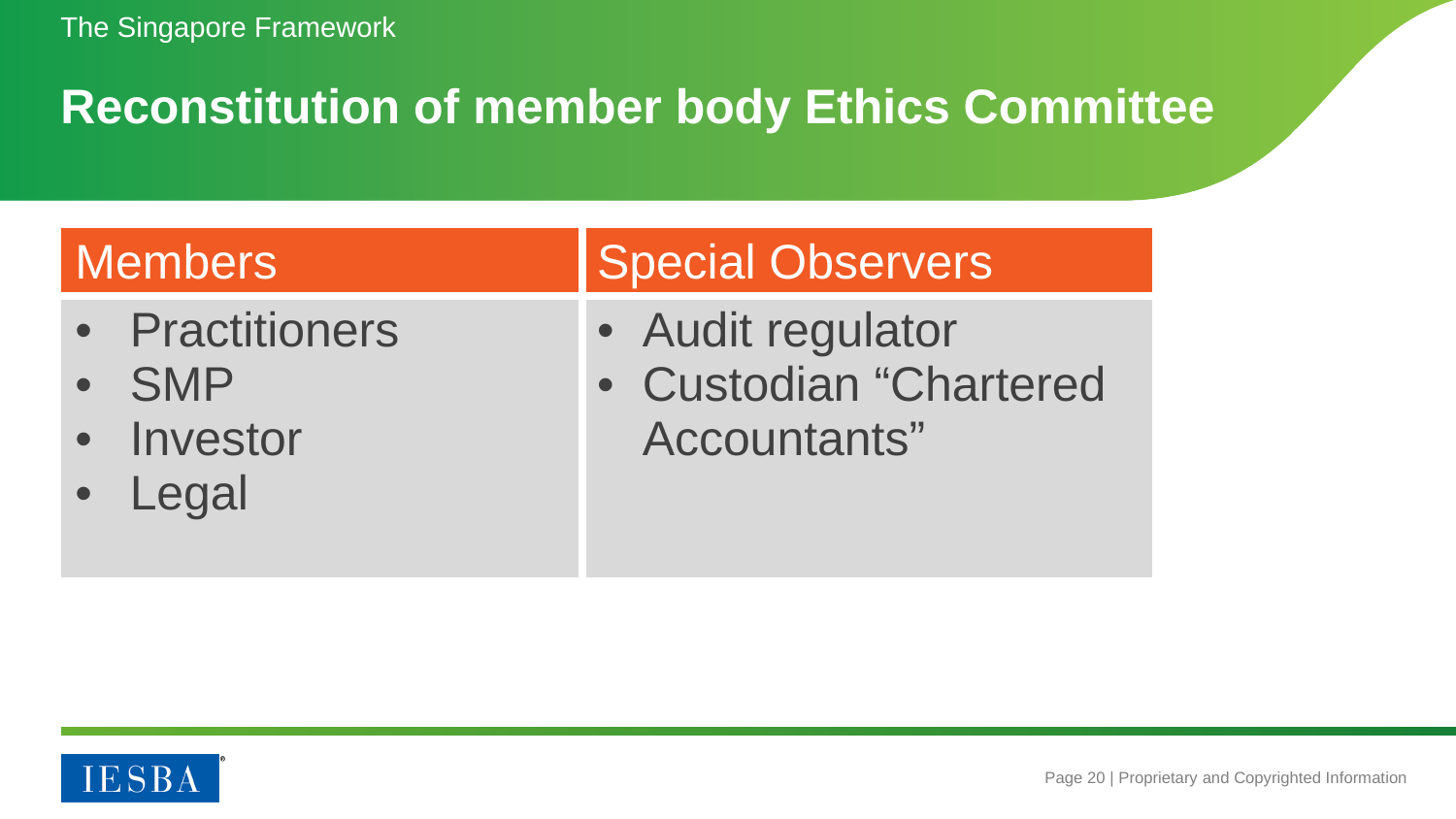

The Singapore Framework

# Reconstitution of member body Ethics Committee
| Members | Special Observers |
| --- | --- |
| Practitioners SMP Investor Legal | Audit regulator Custodian “Chartered Accountants” |